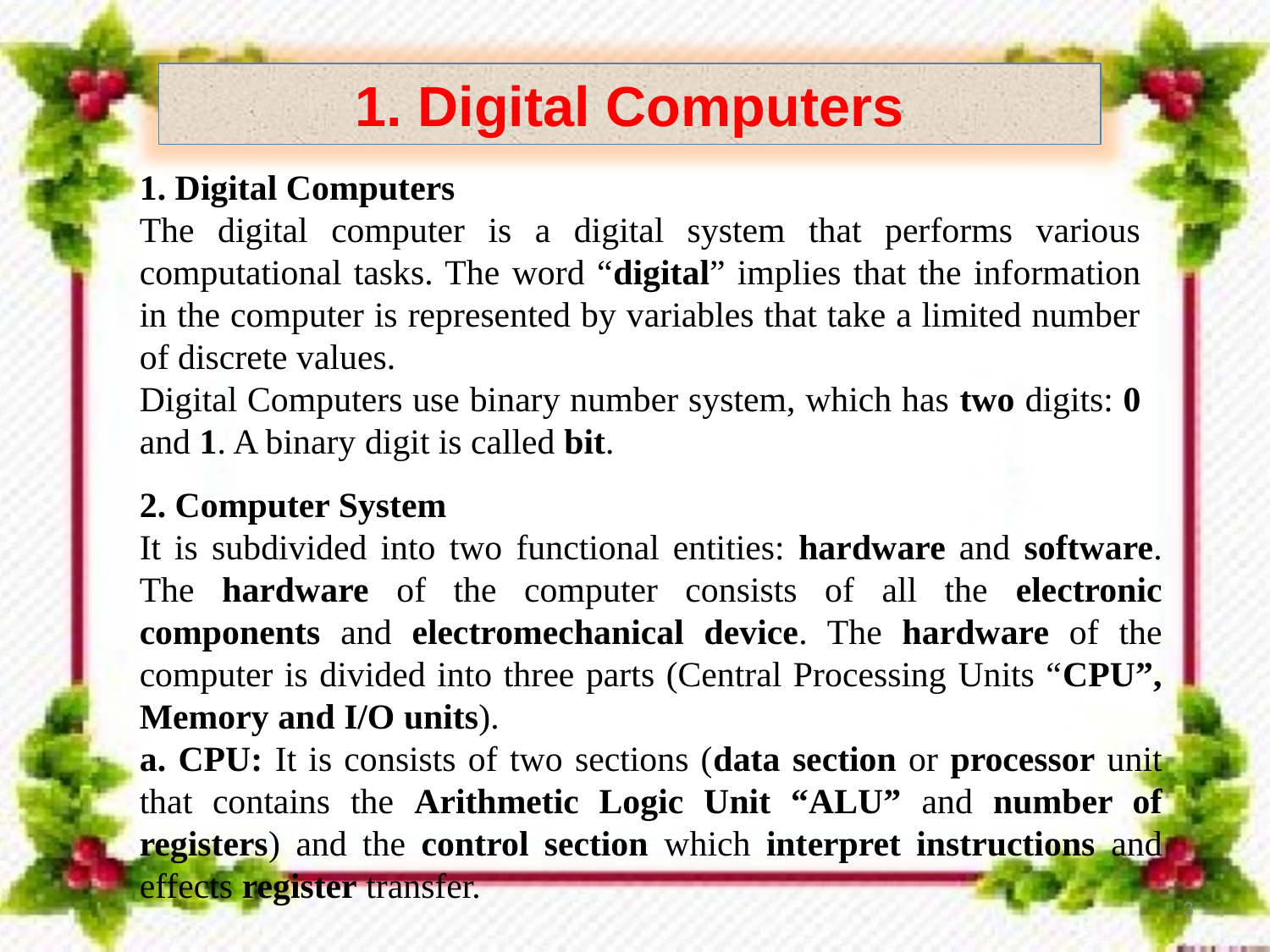

1. Digital Computers
1. Digital Computers
The digital computer is a digital system that performs various computational tasks. The word “digital” implies that the information in the computer is represented by variables that take a limited number of discrete values.
Digital Computers use binary number system, which has two digits: 0 and 1. A binary digit is called bit.
2. Computer System
It is subdivided into two functional entities: hardware and software. The hardware of the computer consists of all the electronic components and electromechanical device. The hardware of the computer is divided into three parts (Central Processing Units “CPU”, Memory and I/O units).
a. CPU: It is consists of two sections (data section or processor unit that contains the Arithmetic Logic Unit “ALU” and number of registers) and the control section which interpret instructions and effects register transfer.
3